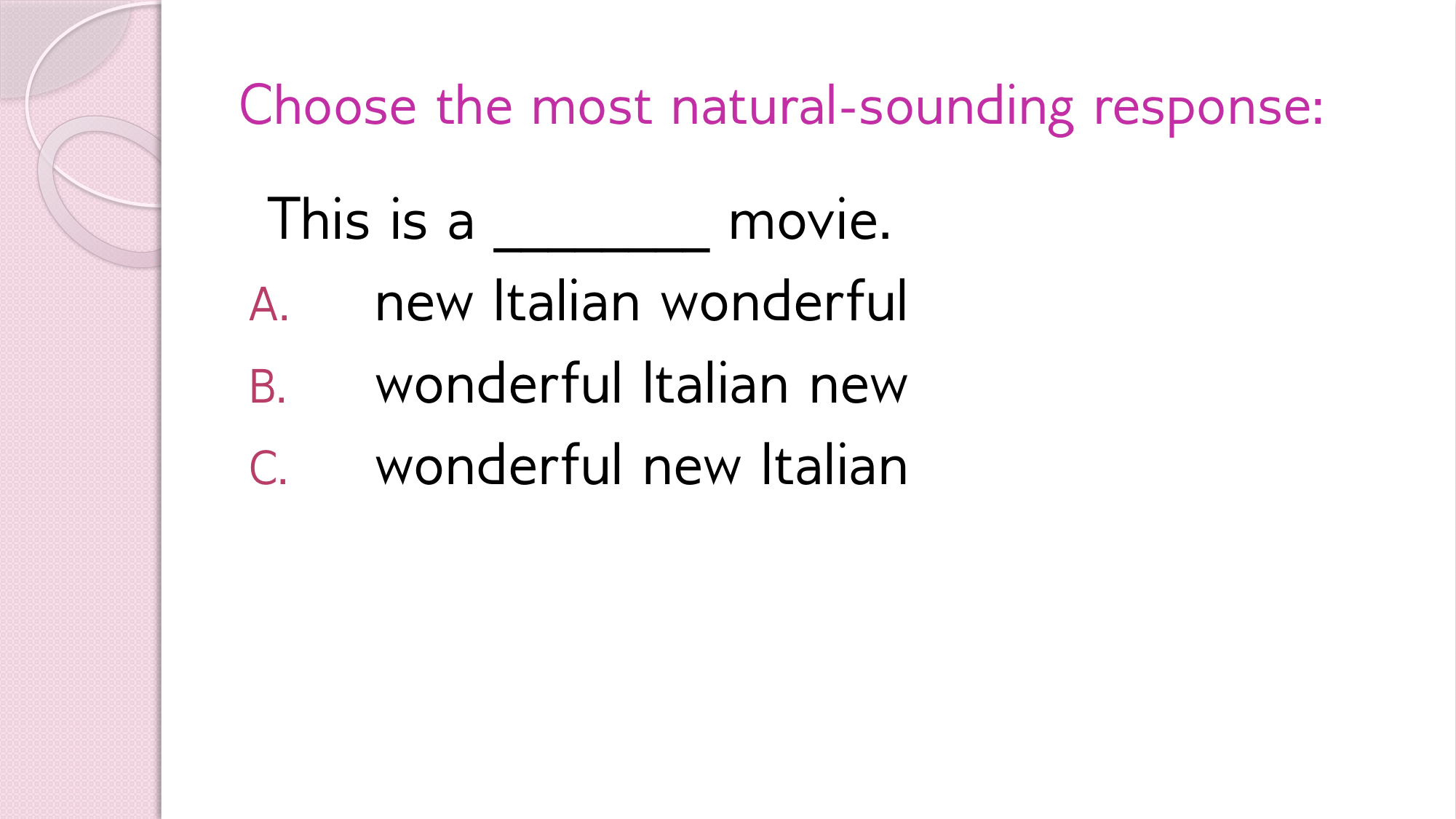

# Choose the most natural-sounding response:
 This is a ________ movie.
  new Italian wonderful
  wonderful Italian new
  wonderful new Italian